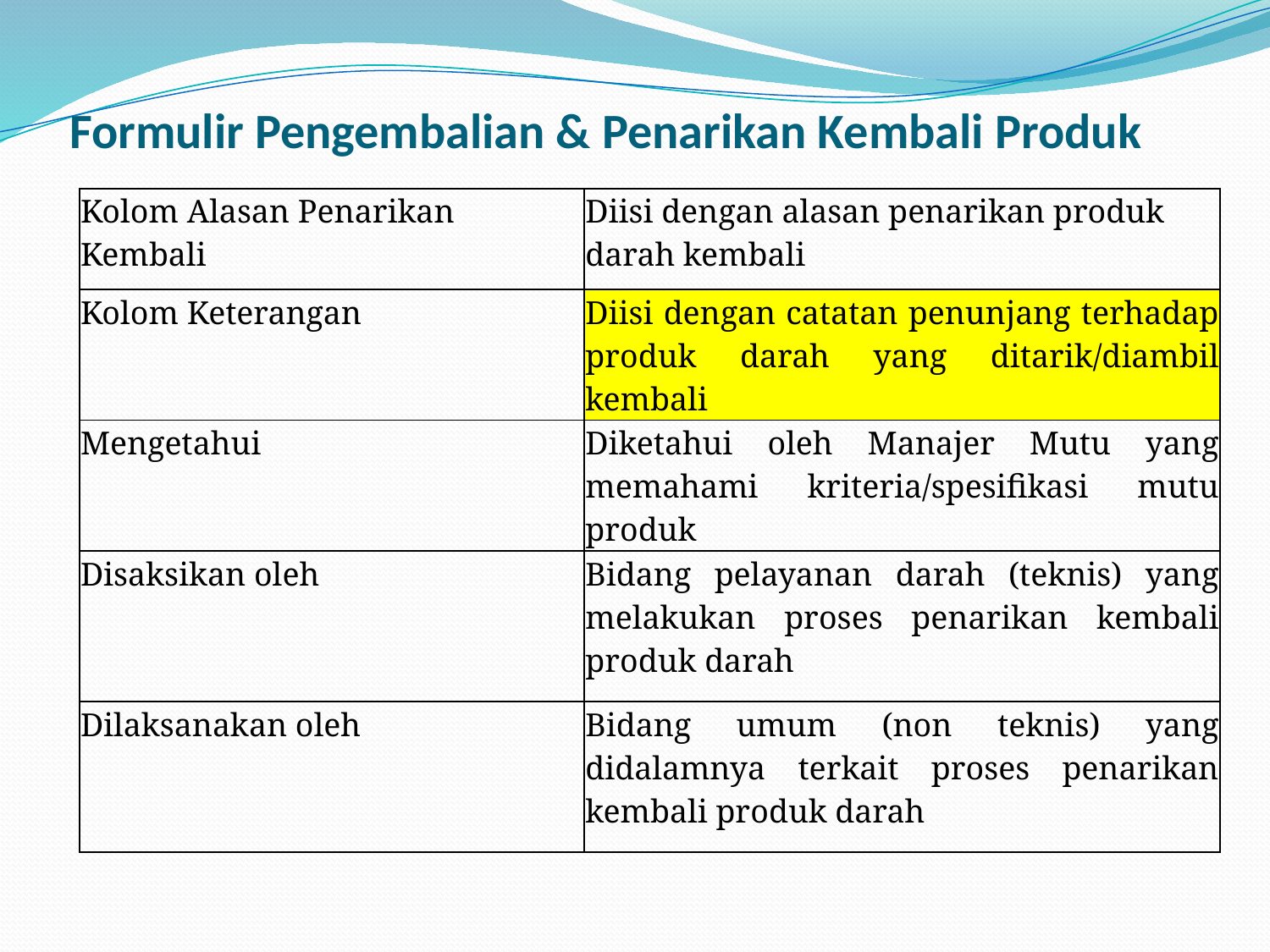

# Formulir Pengembalian & Penarikan Kembali Produk
| Kolom Alasan Penarikan Kembali | Diisi dengan alasan penarikan produk darah kembali |
| --- | --- |
| Kolom Keterangan | Diisi dengan catatan penunjang terhadap produk darah yang ditarik/diambil kembali |
| Mengetahui | Diketahui oleh Manajer Mutu yang memahami kriteria/spesifikasi mutu produk |
| Disaksikan oleh | Bidang pelayanan darah (teknis) yang melakukan proses penarikan kembali produk darah |
| Dilaksanakan oleh | Bidang umum (non teknis) yang didalamnya terkait proses penarikan kembali produk darah |